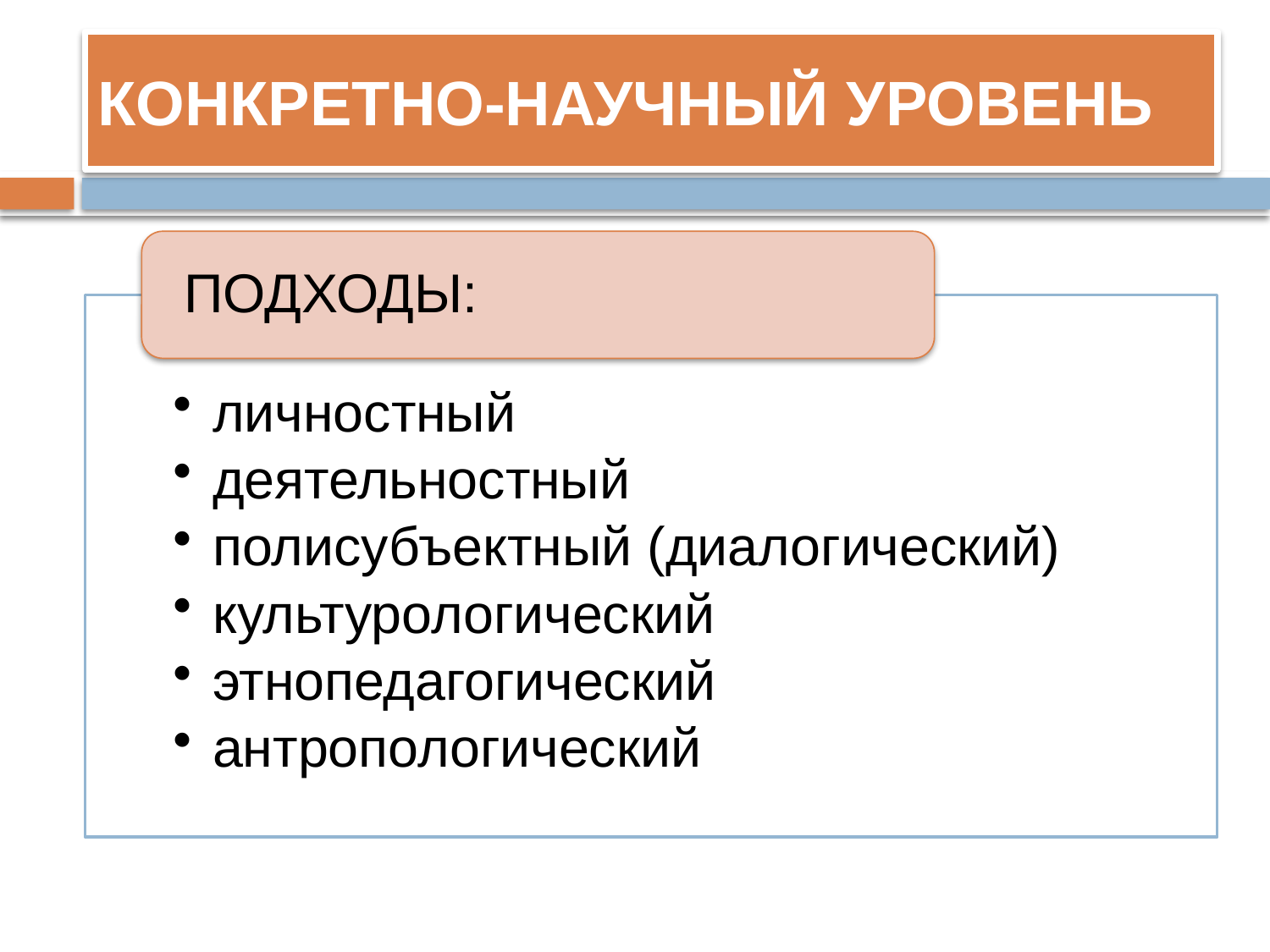

# КОНКРЕТНО-НАУЧНЫЙ УРОВЕНЬ
личностный
деятельностный
полисубъектный (диалогический)
культурологический
этнопедагогический
антропологический
ПОДХОДЫ: